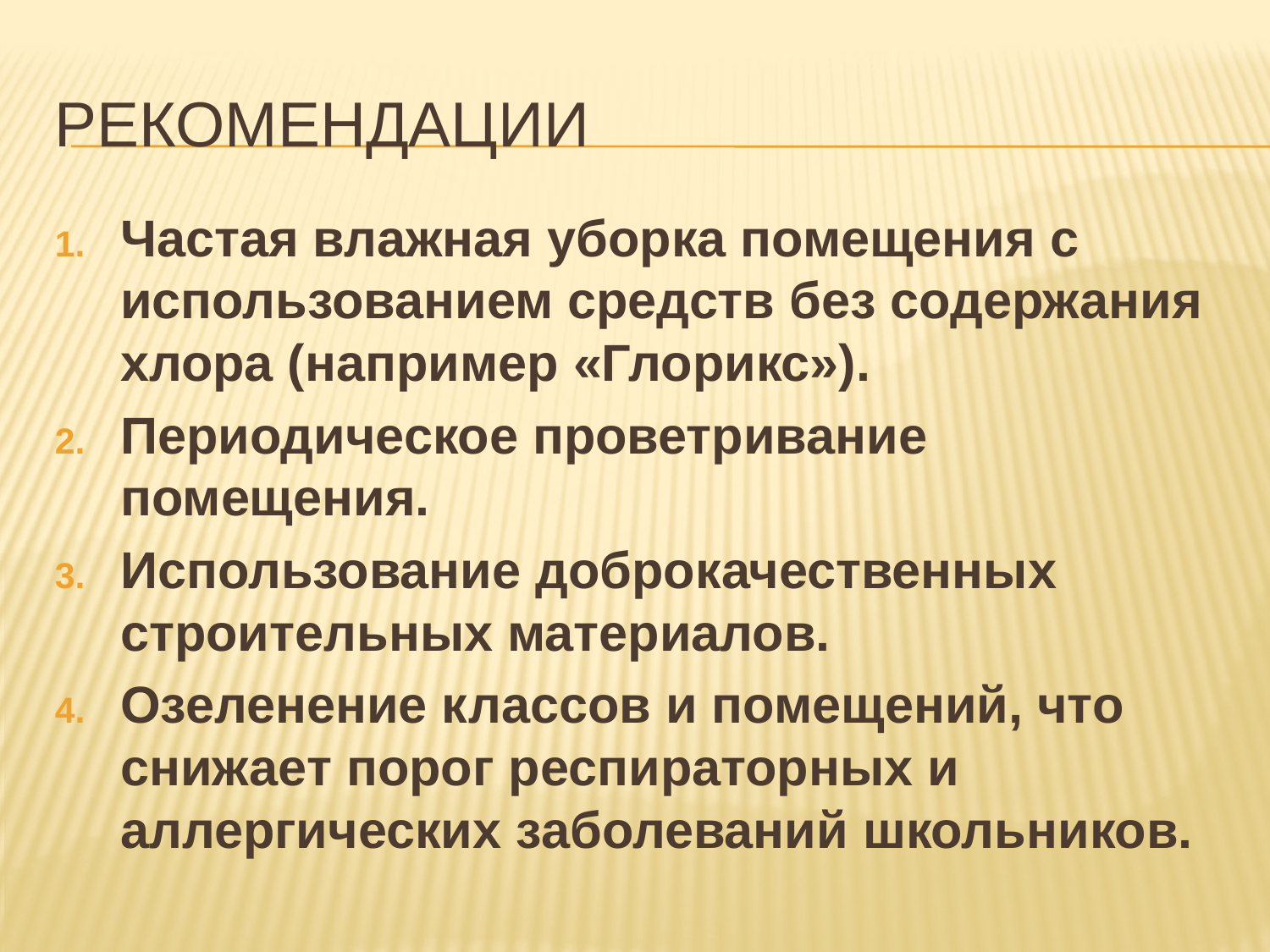

# Рекомендации
Частая влажная уборка помещения с использованием средств без содержания хлора (например «Глорикс»).
Периодическое проветривание помещения.
Использование доброкачественных строительных материалов.
Озеленение классов и помещений, что снижает порог респираторных и аллергических заболеваний школьников.